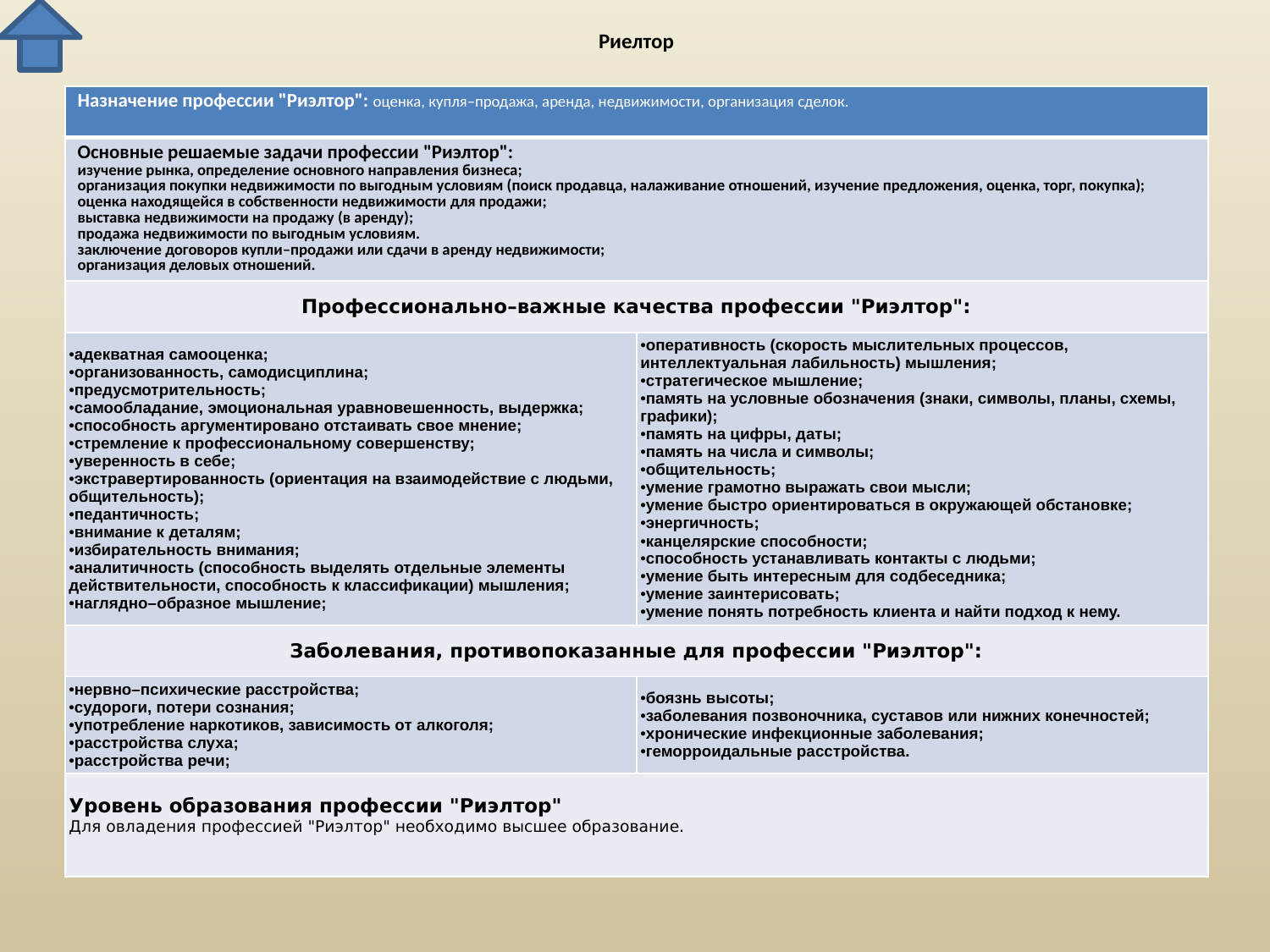

# Риелтор
| Назначение профессии "Риэлтор": оценка, купля–продажа, аренда, недвижимости, организация сделок. |  |
| --- | --- |
| Основные решаемые задачи профессии "Риэлтор": изучение рынка, определение основного направления бизнеса; организация покупки недвижимости по выгодным условиям (поиск продавца, налаживание отношений, изучение предложения, оценка, торг, покупка); оценка находящейся в собственности недвижимости для продажи; выставка недвижимости на продажу (в аренду); продажа недвижимости по выгодным условиям. заключение договоров купли–продажи или сдачи в аренду недвижимости; организация деловых отношений. |  |
| Профессионально–важные качества профессии "Риэлтор": |  |
| адекватная самооценка; организованность, самодисциплина; предусмотрительность; самообладание, эмоциональная уравновешенность, выдержка; способность аргументировано отстаивать свое мнение; стремление к профессиональному совершенству; уверенность в себе; экстравертированность (ориентация на взаимодействие с людьми, общительность); педантичность; внимание к деталям; избирательность внимания; аналитичность (способность выделять отдельные элементы действительности, способность к классификации) мышления; наглядно–образное мышление; | оперативность (скорость мыслительных процессов, интеллектуальная лабильность) мышления; стратегическое мышление; память на условные обозначения (знаки, символы, планы, схемы, графики); память на цифры, даты; память на числа и символы; общительность; умение грамотно выражать свои мысли; умение быстро ориентироваться в окружающей обстановке; энергичность; канцелярские способности; способность устанавливать контакты с людьми; умение быть интересным для содбеседника; умение заинтерисовать; умение понять потребность клиента и найти подход к нему. |
| Заболевания, противопоказанные для профессии "Риэлтор": |  |
| нервно–психические расстройства; судороги, потери сознания; употребление наркотиков, зависимость от алкоголя; расстройства слуха; расстройства речи; | боязнь высоты; заболевания позвоночника, суставов или нижних конечностей; хронические инфекционные заболевания; геморроидальные расстройства. |
| Уровень образования профессии "Риэлтор" Для овладения профессией "Риэлтор" необходимо высшее образование. |  |